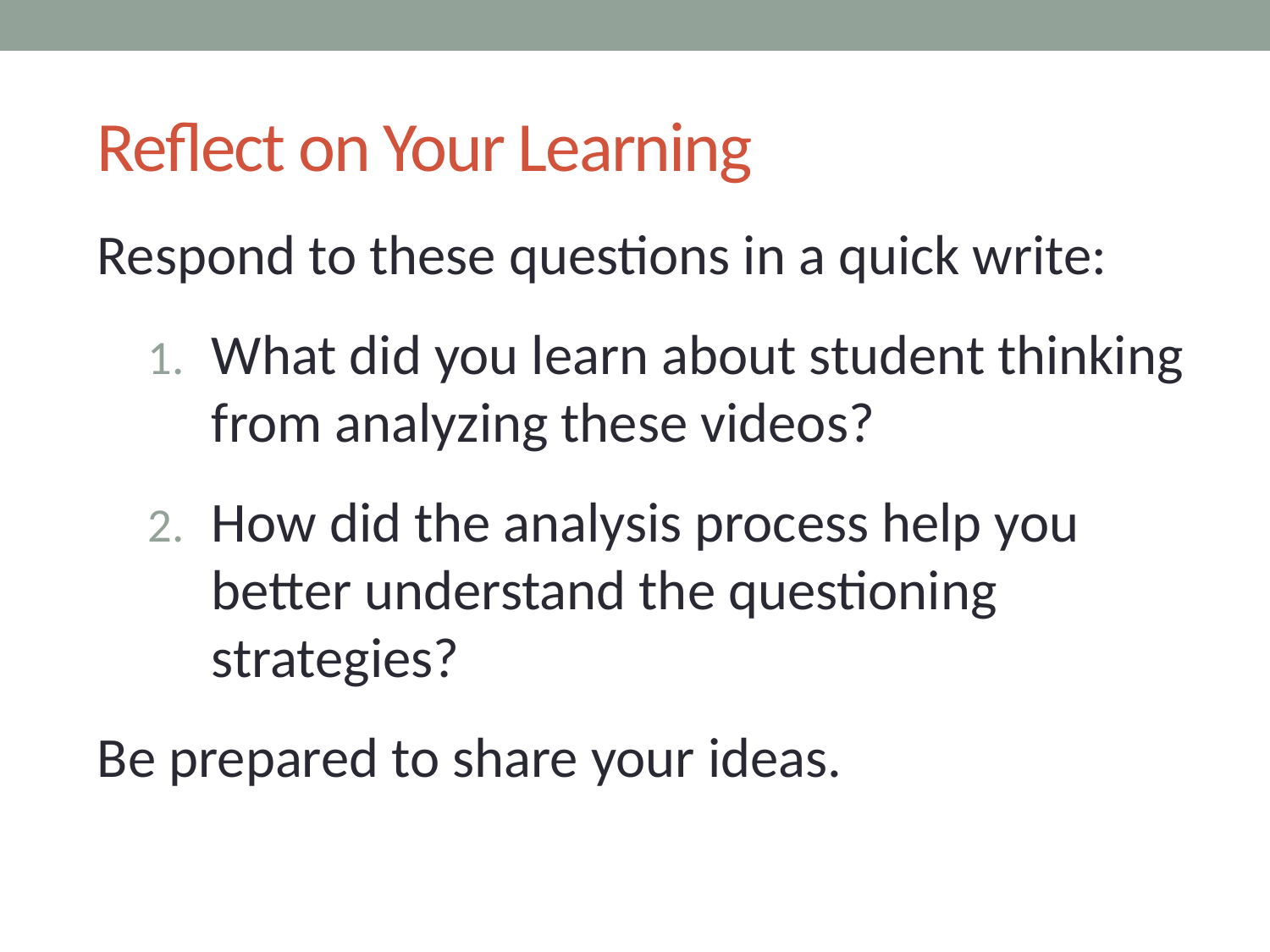

# Reflect on Your Learning
Respond to these questions in a quick write:
What did you learn about student thinking from analyzing these videos?
How did the analysis process help you better understand the questioning strategies?
Be prepared to share your ideas.